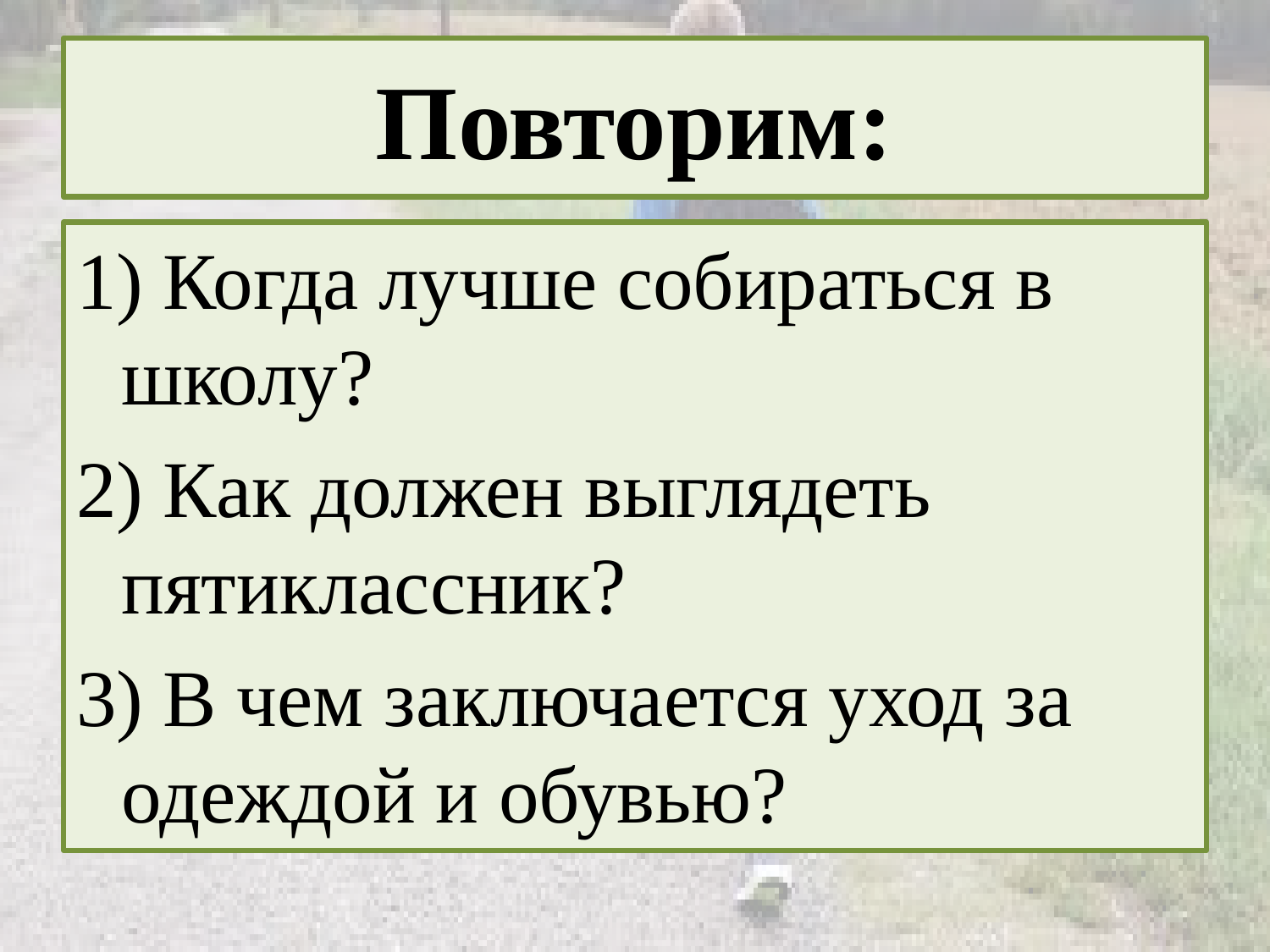

# Повторим:
1) Когда лучше собираться в школу?
2) Как должен выглядеть пятиклассник?
3) В чем заключается уход за одеждой и обувью?